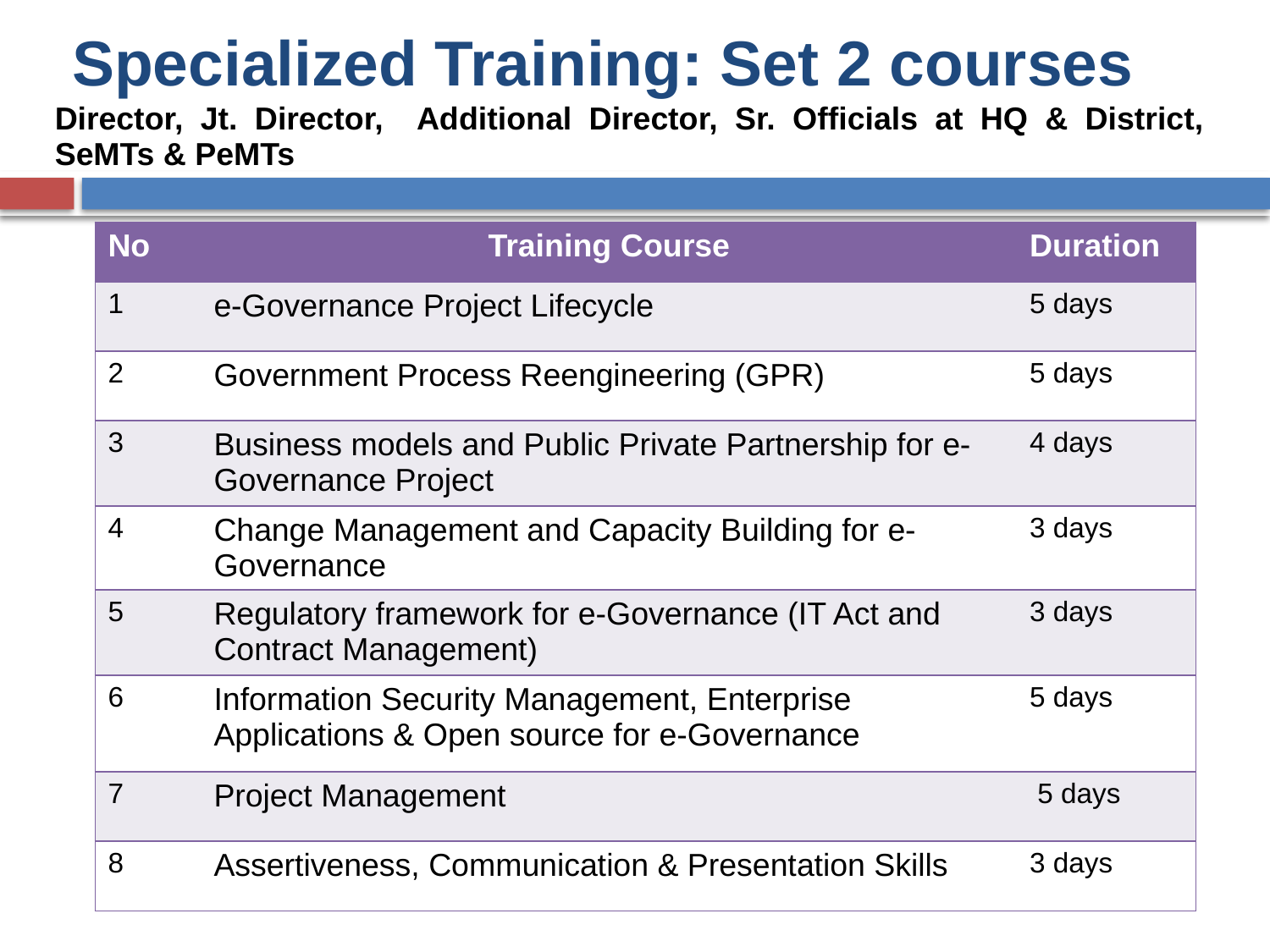

# Specialized Training: Set 2 courses
Director, Jt. Director,  Additional Director, Sr. Officials at HQ & District, SeMTs & PeMTs

| No | Training Course | Duration |
| --- | --- | --- |
| 1 | e-Governance Project Lifecycle | 5 days |
| 2 | Government Process Reengineering (GPR) | 5 days |
| 3 | Business models and Public Private Partnership for e-Governance Project | 4 days |
| 4 | Change Management and Capacity Building for e-Governance | 3 days |
| 5 | Regulatory framework for e-Governance (IT Act and Contract Management) | 3 days |
| 6 | Information Security Management, Enterprise Applications & Open source for e-Governance | 5 days |
| 7 | Project Management | 5 days |
| 8 | Assertiveness, Communication & Presentation Skills | 3 days |